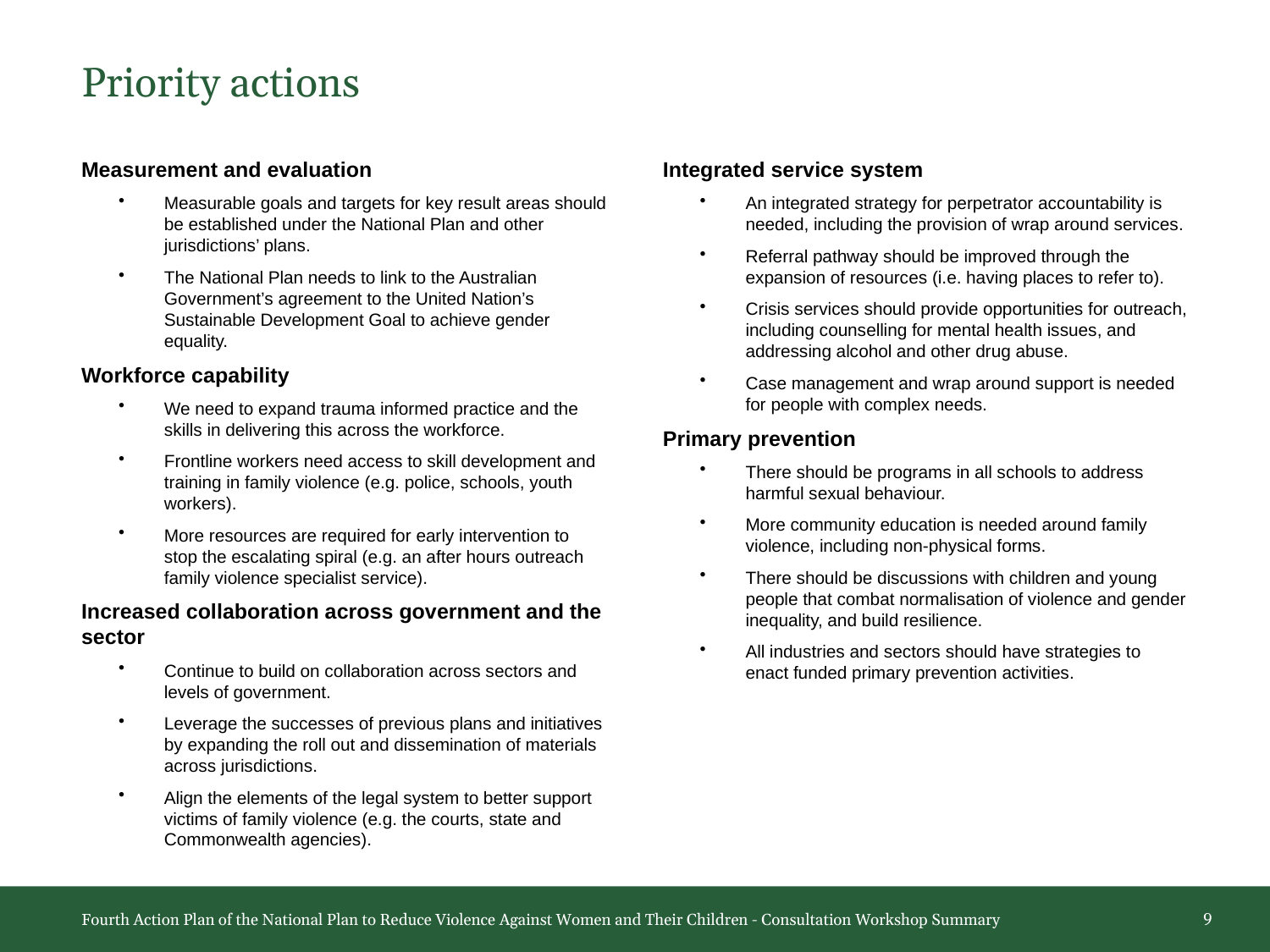

# Priority actions
Measurement and evaluation
Measurable goals and targets for key result areas should be established under the National Plan and other jurisdictions’ plans.
The National Plan needs to link to the Australian Government’s agreement to the United Nation’s Sustainable Development Goal to achieve gender equality.
Workforce capability
We need to expand trauma informed practice and the skills in delivering this across the workforce.
Frontline workers need access to skill development and training in family violence (e.g. police, schools, youth workers).
More resources are required for early intervention to stop the escalating spiral (e.g. an after hours outreach family violence specialist service).
Increased collaboration across government and the sector
Continue to build on collaboration across sectors and levels of government.
Leverage the successes of previous plans and initiatives by expanding the roll out and dissemination of materials across jurisdictions.
Align the elements of the legal system to better support victims of family violence (e.g. the courts, state and Commonwealth agencies).
Integrated service system
An integrated strategy for perpetrator accountability is needed, including the provision of wrap around services.
Referral pathway should be improved through the expansion of resources (i.e. having places to refer to).
Crisis services should provide opportunities for outreach, including counselling for mental health issues, and addressing alcohol and other drug abuse.
Case management and wrap around support is needed for people with complex needs.
Primary prevention
There should be programs in all schools to address harmful sexual behaviour.
More community education is needed around family violence, including non-physical forms.
There should be discussions with children and young people that combat normalisation of violence and gender inequality, and build resilience.
All industries and sectors should have strategies to enact funded primary prevention activities.
9
Fourth Action Plan of the National Plan to Reduce Violence Against Women and Their Children - Consultation Workshop Summary